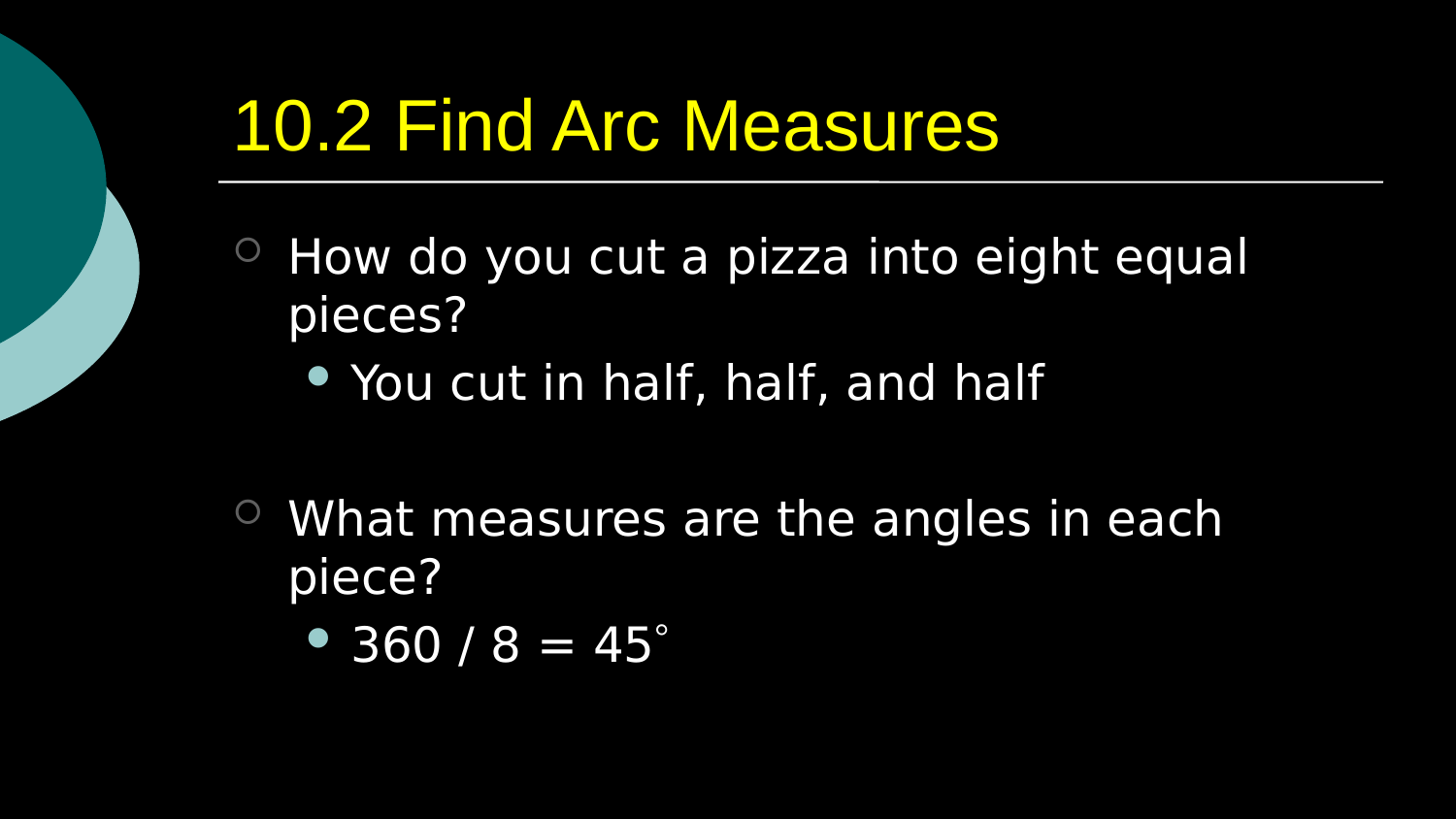

# 10.2 Find Arc Measures
How do you cut a pizza into eight equal pieces?
You cut in half, half, and half

What measures are the angles in each piece?
360 / 8 = 45°